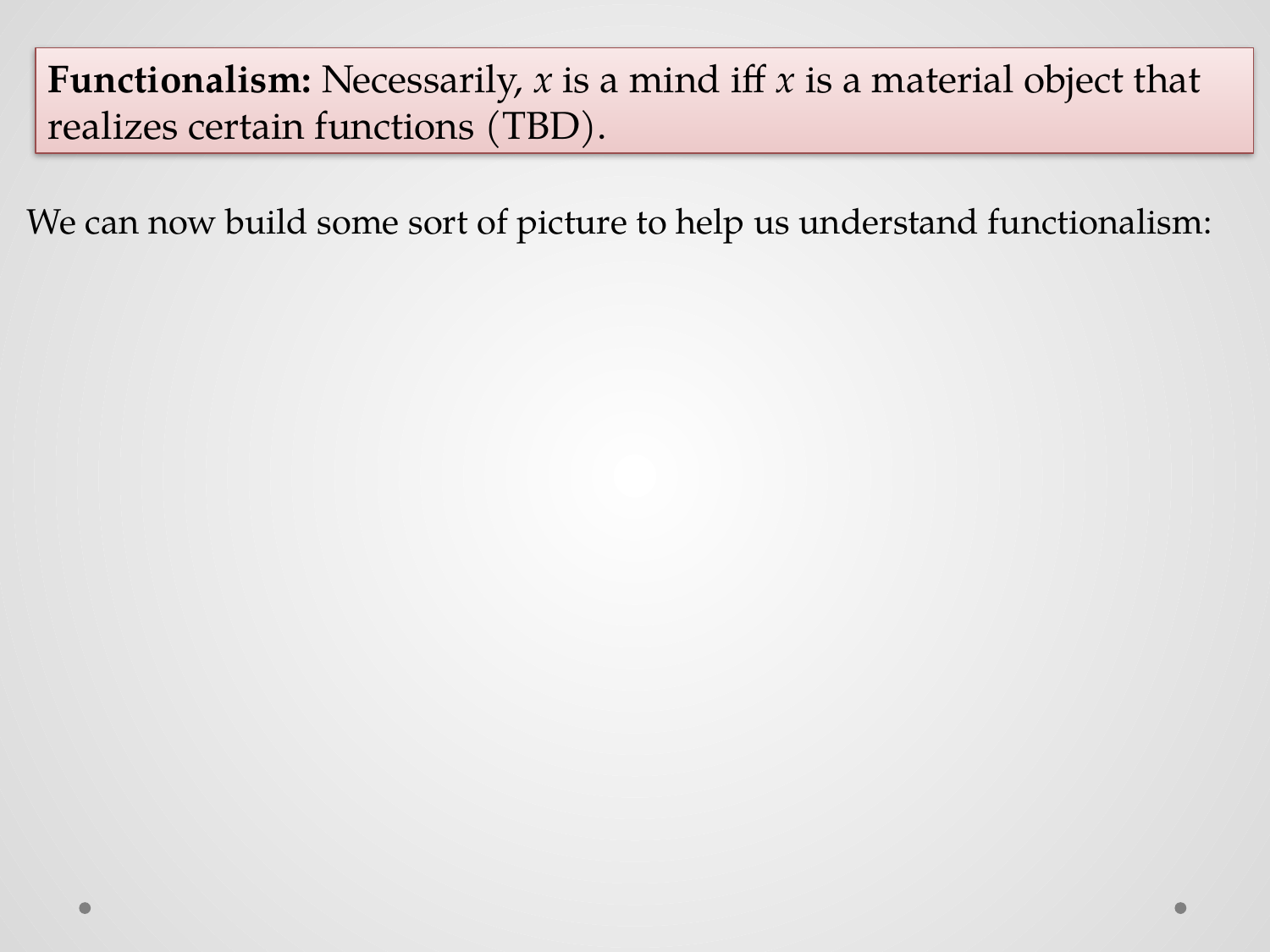

Functionalism: Necessarily, x is a mind iff x is a material object that realizes certain functions (TBD).
We can now build some sort of picture to help us understand functionalism: